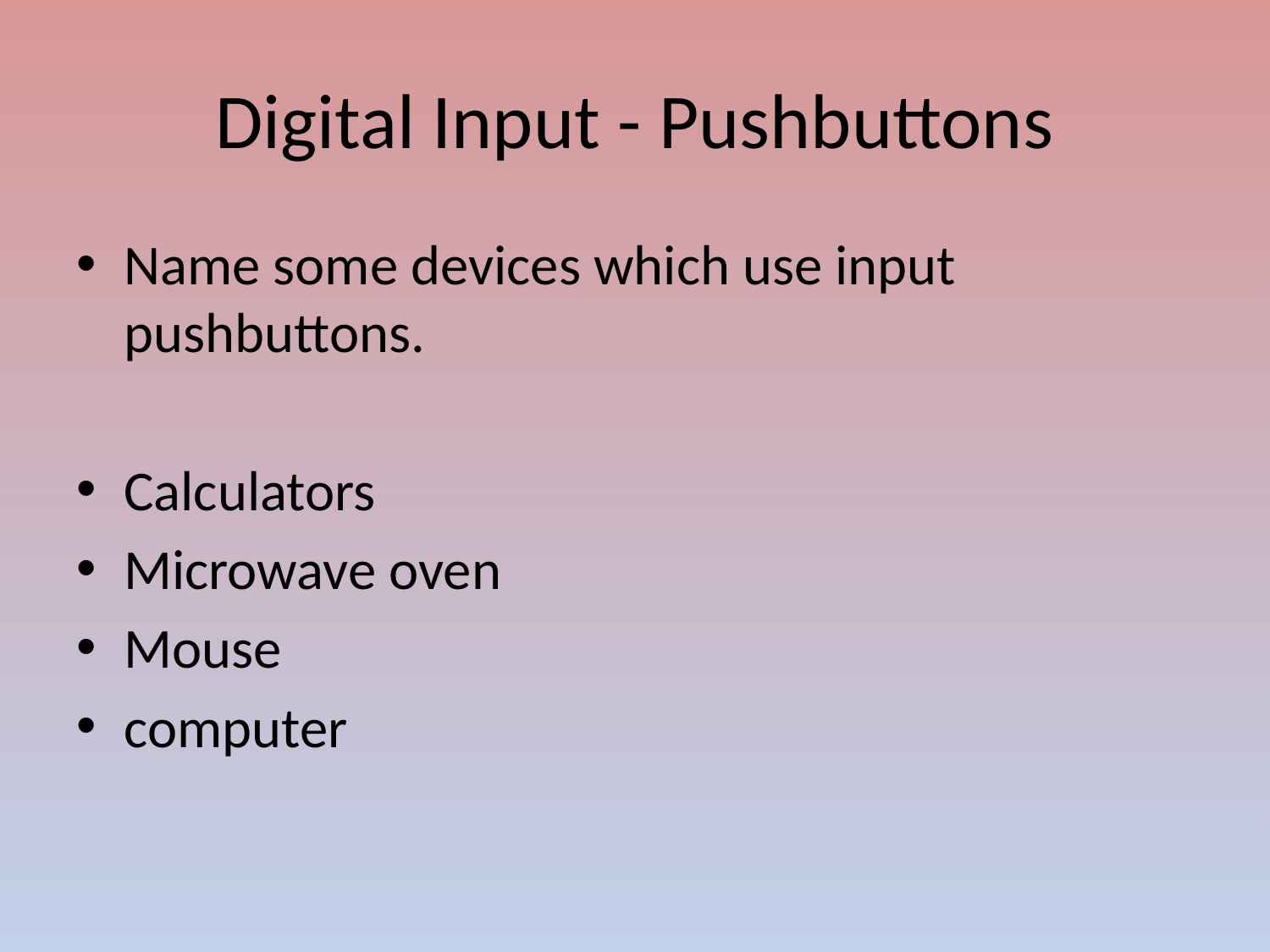

# Digital Input - Pushbuttons
Name some devices which use input pushbuttons.

Calculators
Microwave oven
Mouse
computer